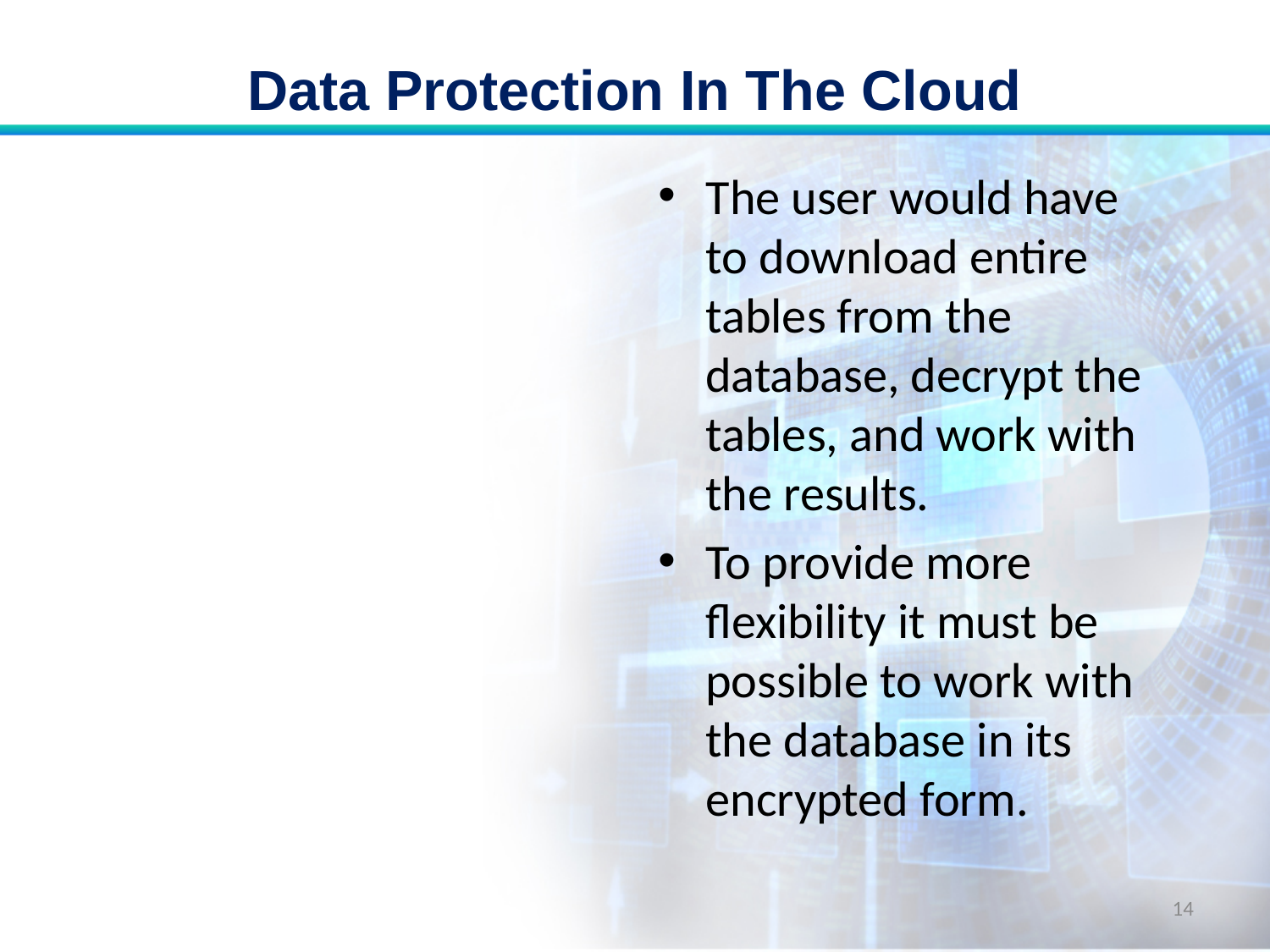

# Data Protection In The Cloud
The user would have to download entire tables from the database, decrypt the tables, and work with the results.
To provide more flexibility it must be possible to work with the database in its encrypted form.
14